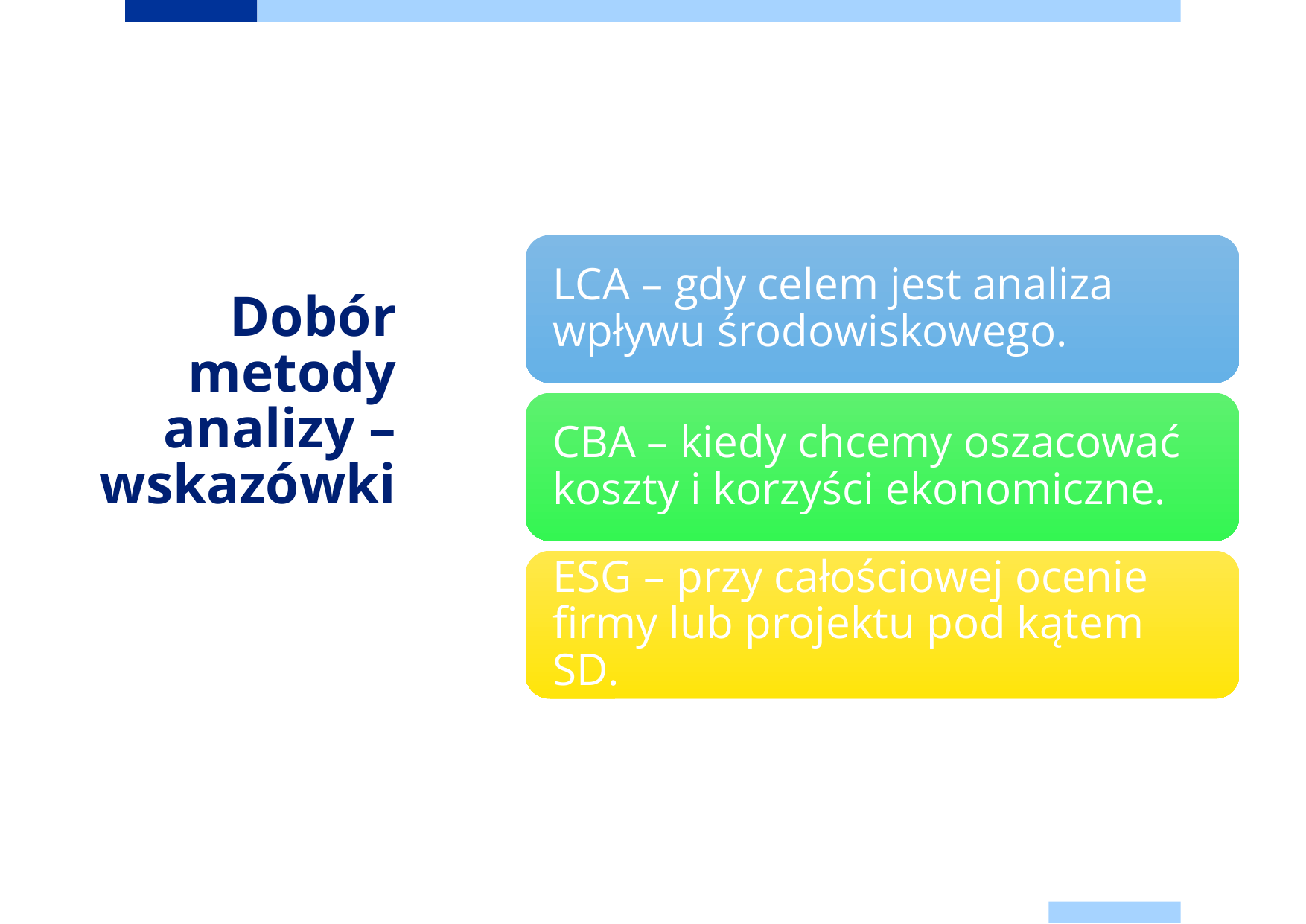

LCA – gdy celem jest analiza wpływu środowiskowego.
CBA – kiedy chcemy oszacować koszty i korzyści ekonomiczne.
ESG – przy całościowej ocenie firmy lub projektu pod kątem SD.
# Dobór metody analizy – wskazówki